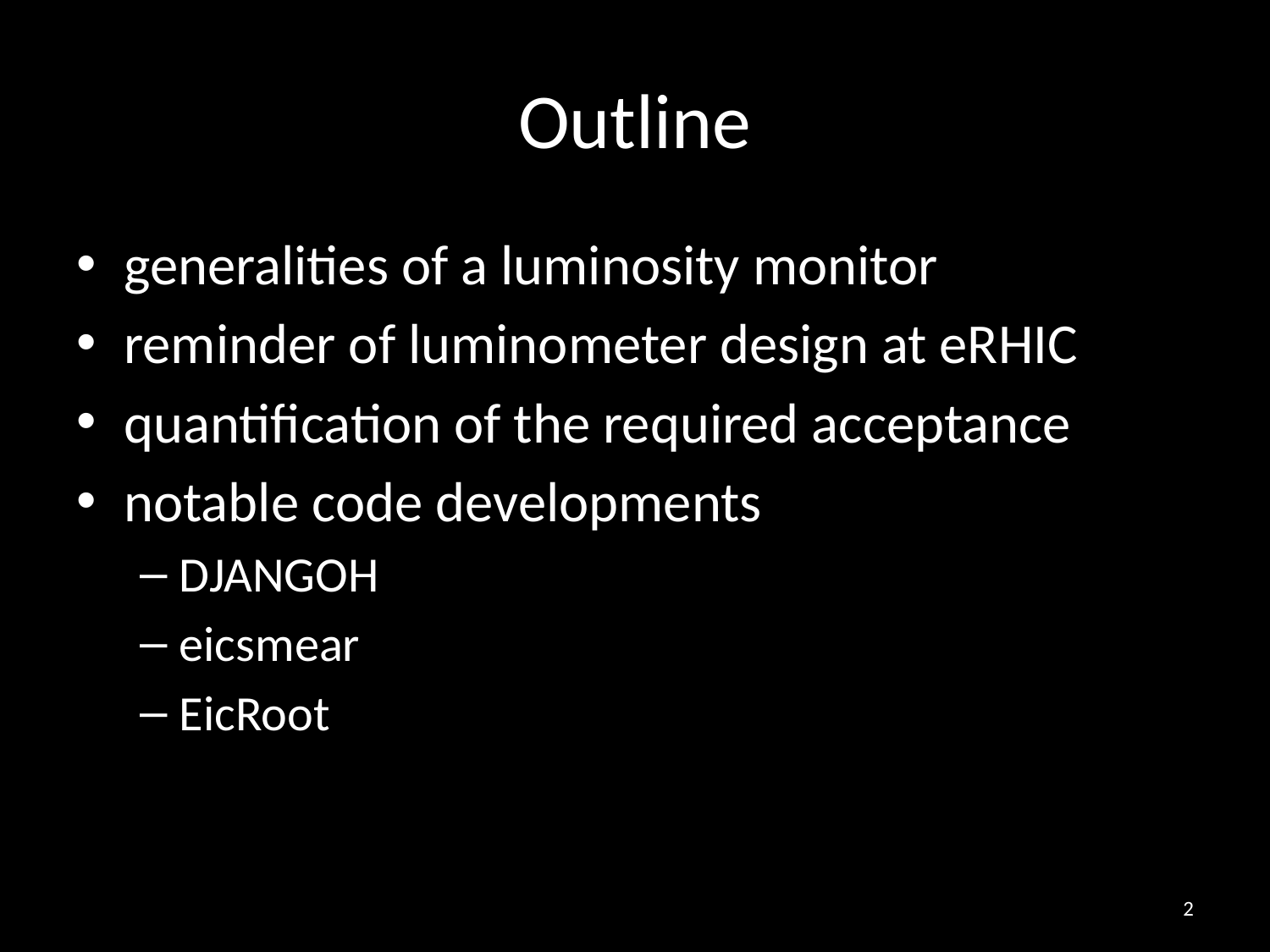

# Outline
generalities of a luminosity monitor
reminder of luminometer design at eRHIC
quantification of the required acceptance
notable code developments
DJANGOH
eicsmear
EicRoot
2